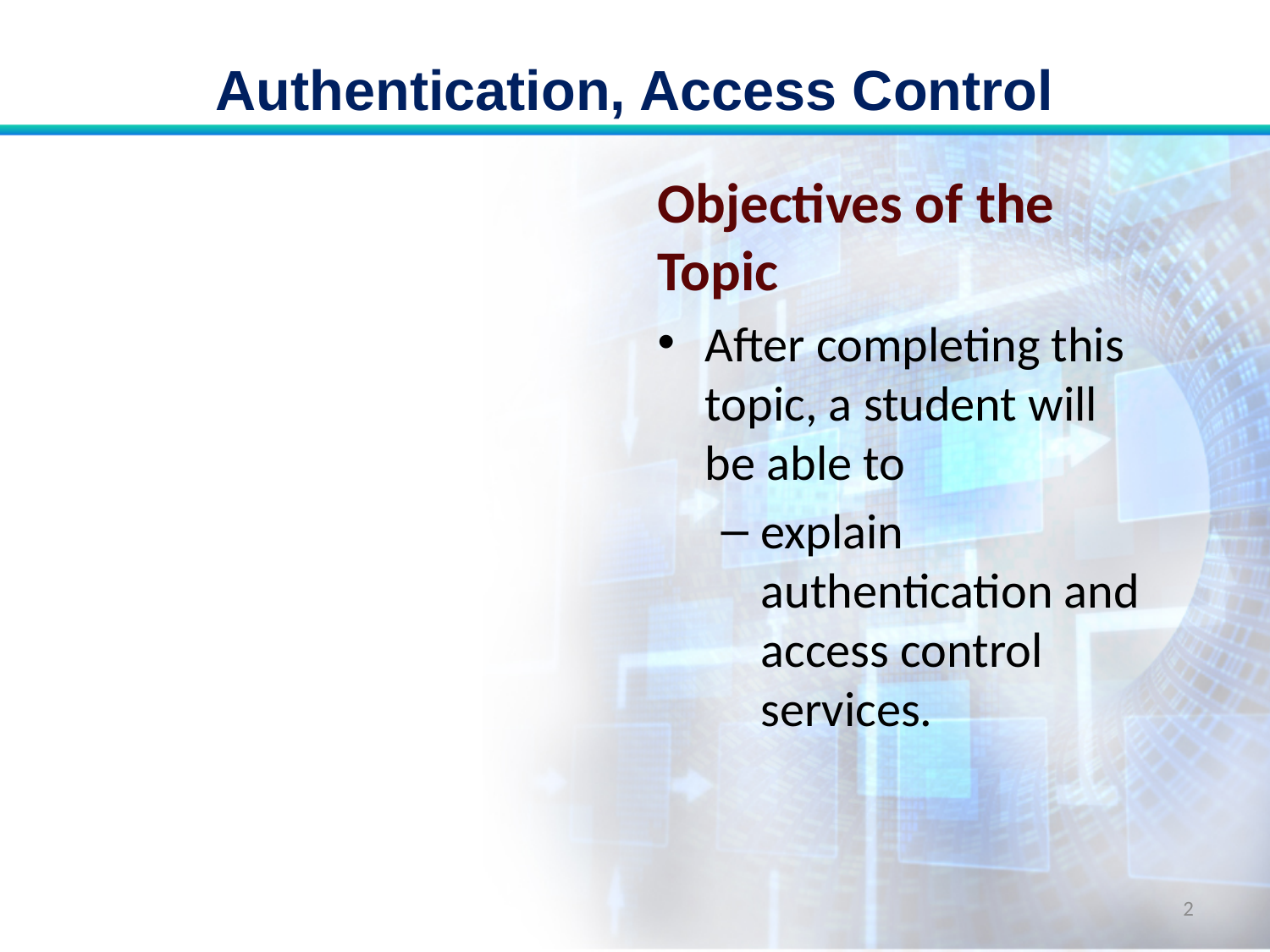

# Authentication, Access Control
Objectives of the Topic
After completing this topic, a student will be able to
explain authentication and access control services.

2